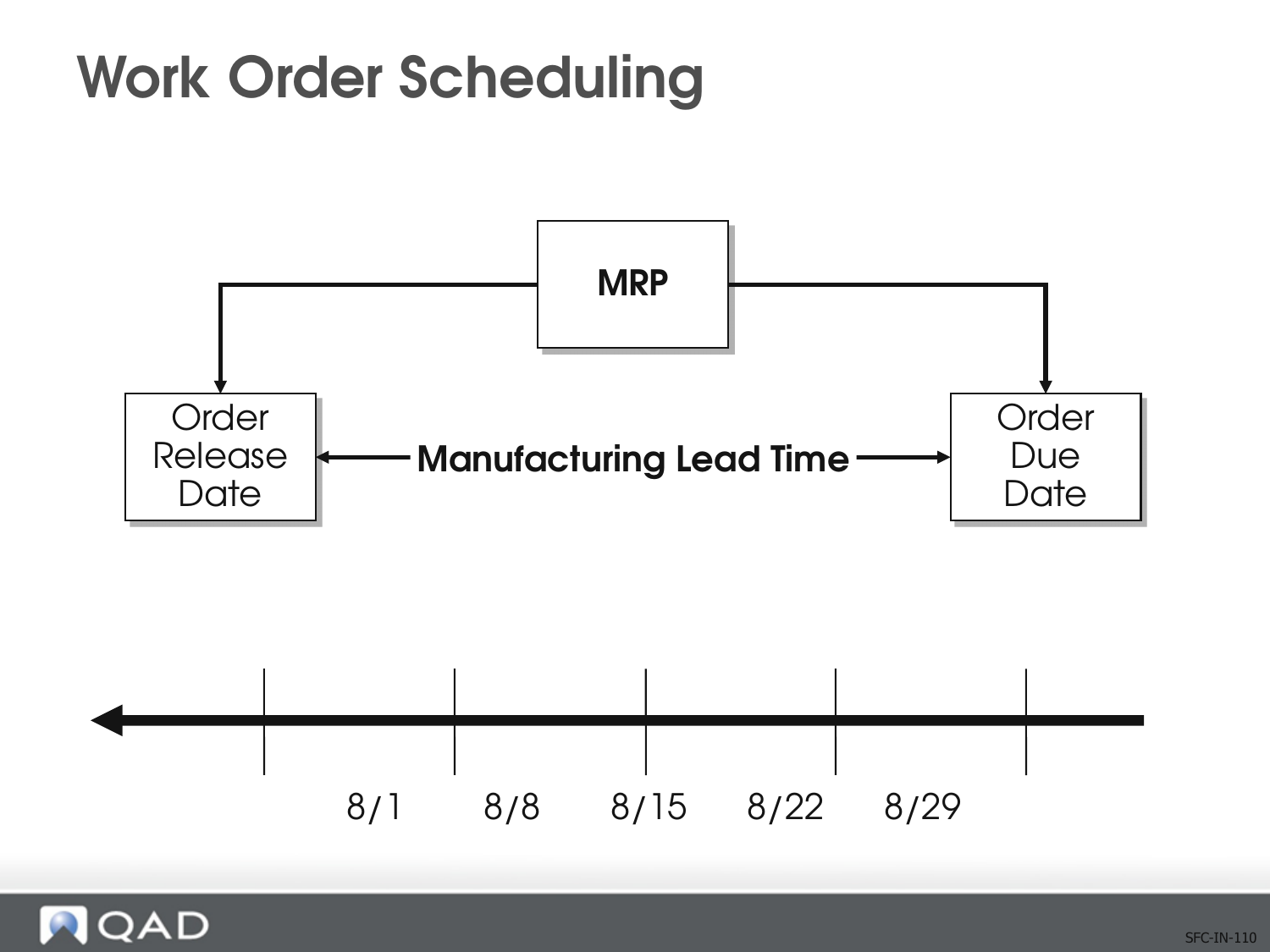

# Work Order Scheduling
MRP
Order
Release
Date
Order
Due
Date
Manufacturing Lead Time

8/1	 8/8	 8/15	  8/22	   8/29

SFC-IN-110